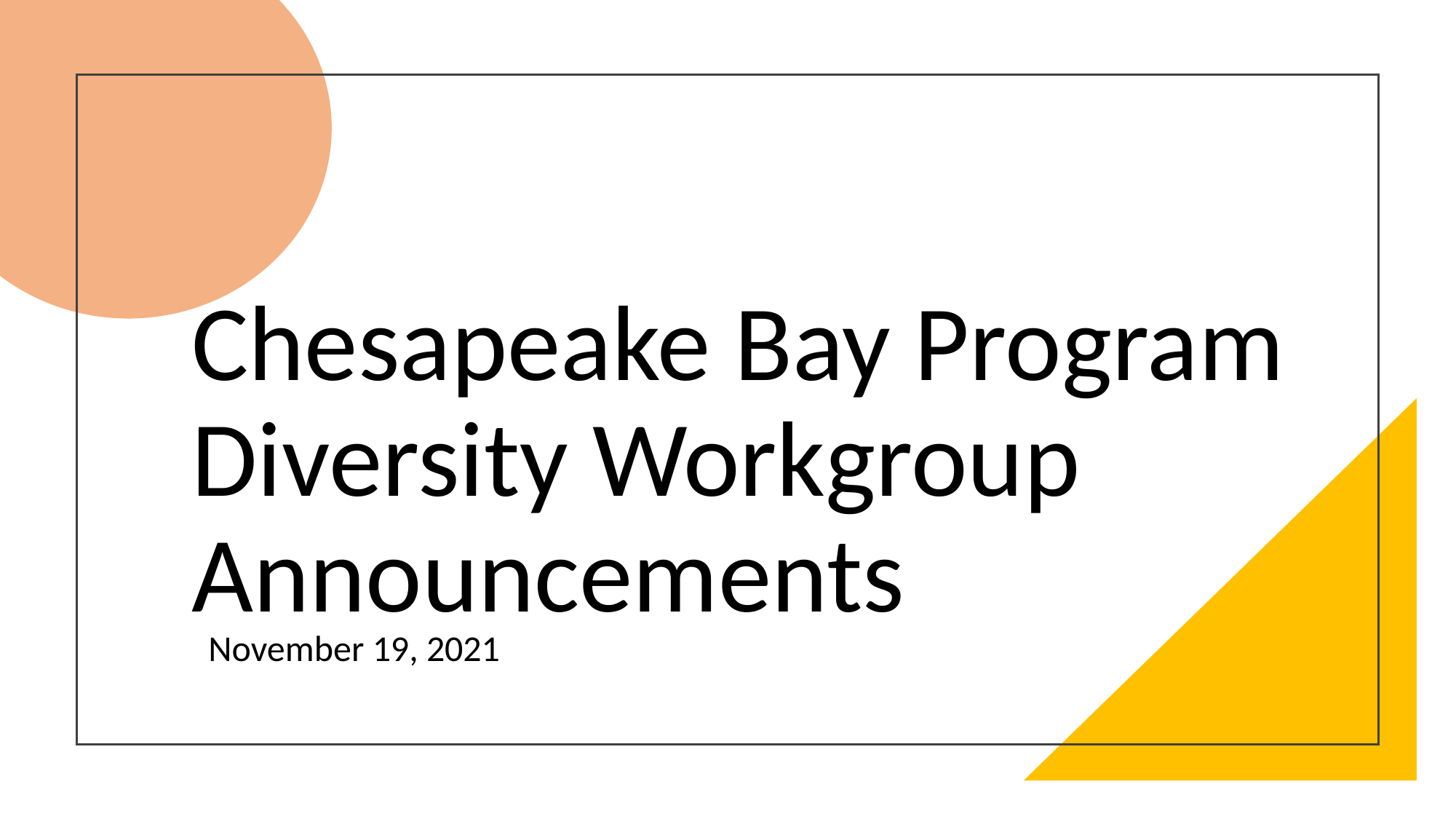

# Chesapeake Bay Program Diversity Workgroup Announcements

November 19, 2021